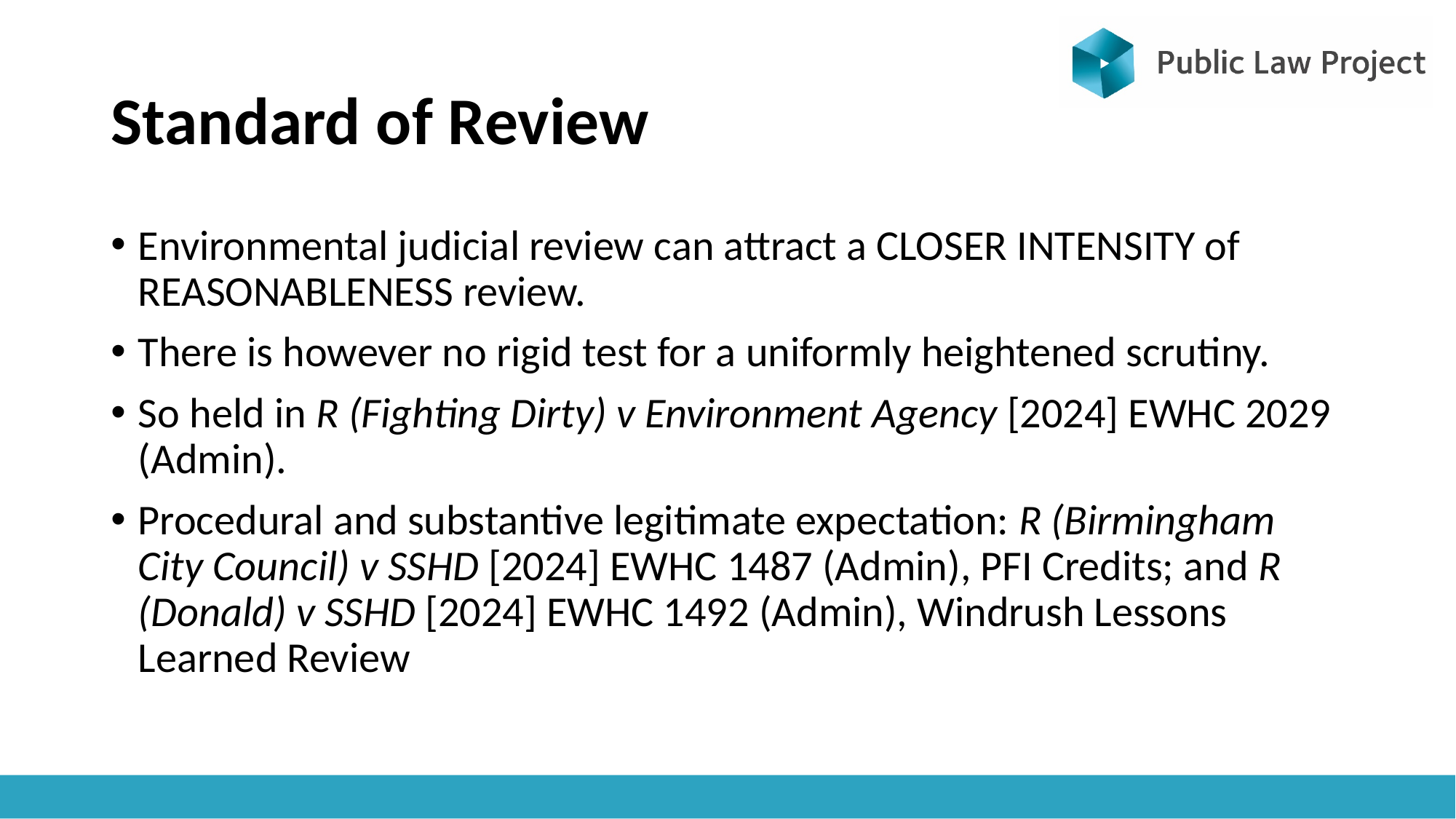

# Standard of Review
Environmental judicial review can attract a CLOSER INTENSITY of REASONABLENESS review.
There is however no rigid test for a uniformly heightened scrutiny.
So held in R (Fighting Dirty) v Environment Agency [2024] EWHC 2029 (Admin).
Procedural and substantive legitimate expectation: R (Birmingham City Council) v SSHD [2024] EWHC 1487 (Admin), PFI Credits; and R (Donald) v SSHD [2024] EWHC 1492 (Admin), Windrush Lessons Learned Review